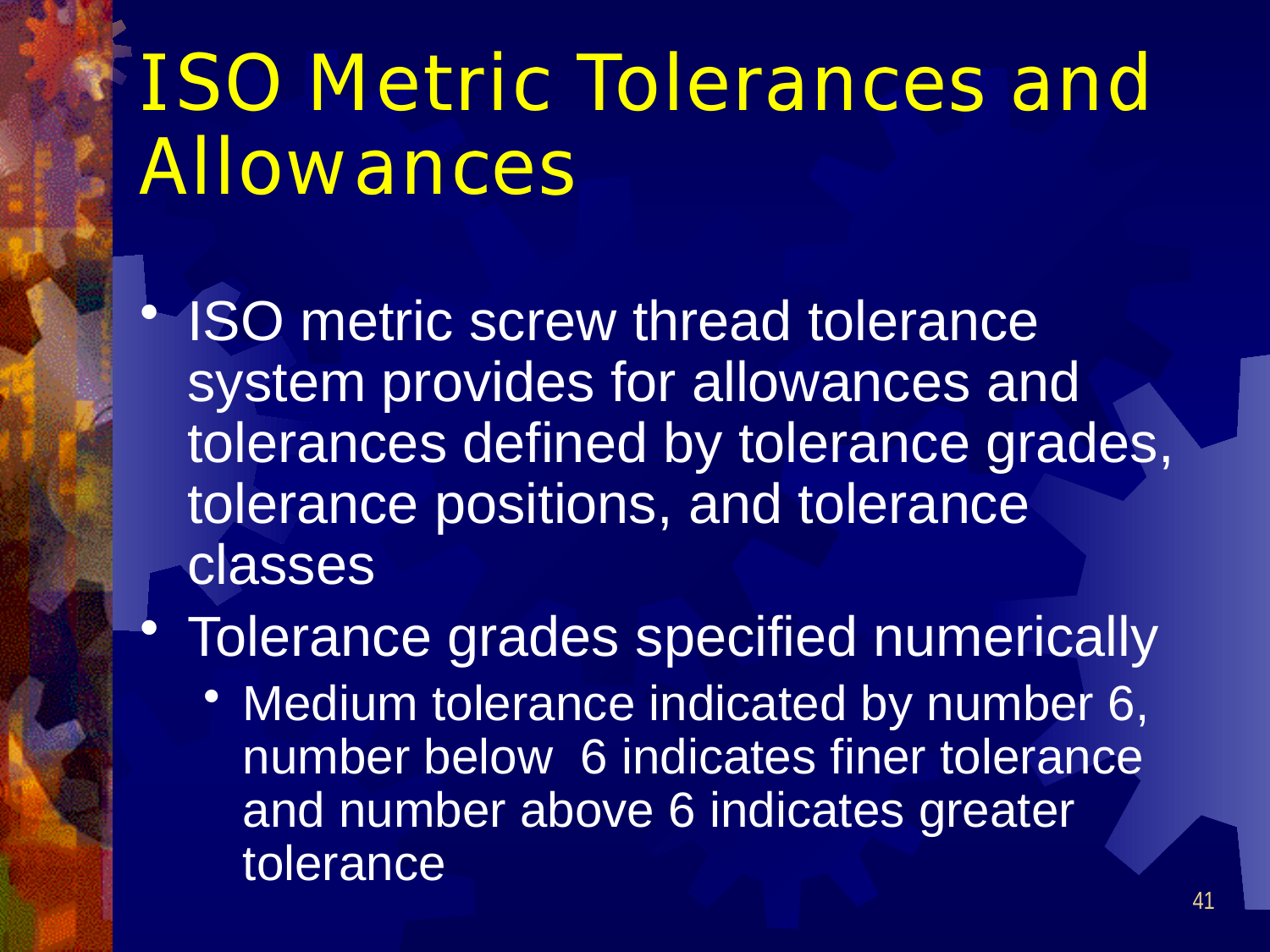

# ISO Metric Tolerances and Allowances
ISO metric screw thread tolerance system provides for allowances and tolerances defined by tolerance grades, tolerance positions, and tolerance classes
Tolerance grades specified numerically
Medium tolerance indicated by number 6, number below  6 indicates finer tolerance and number above 6 indicates greater tolerance
41